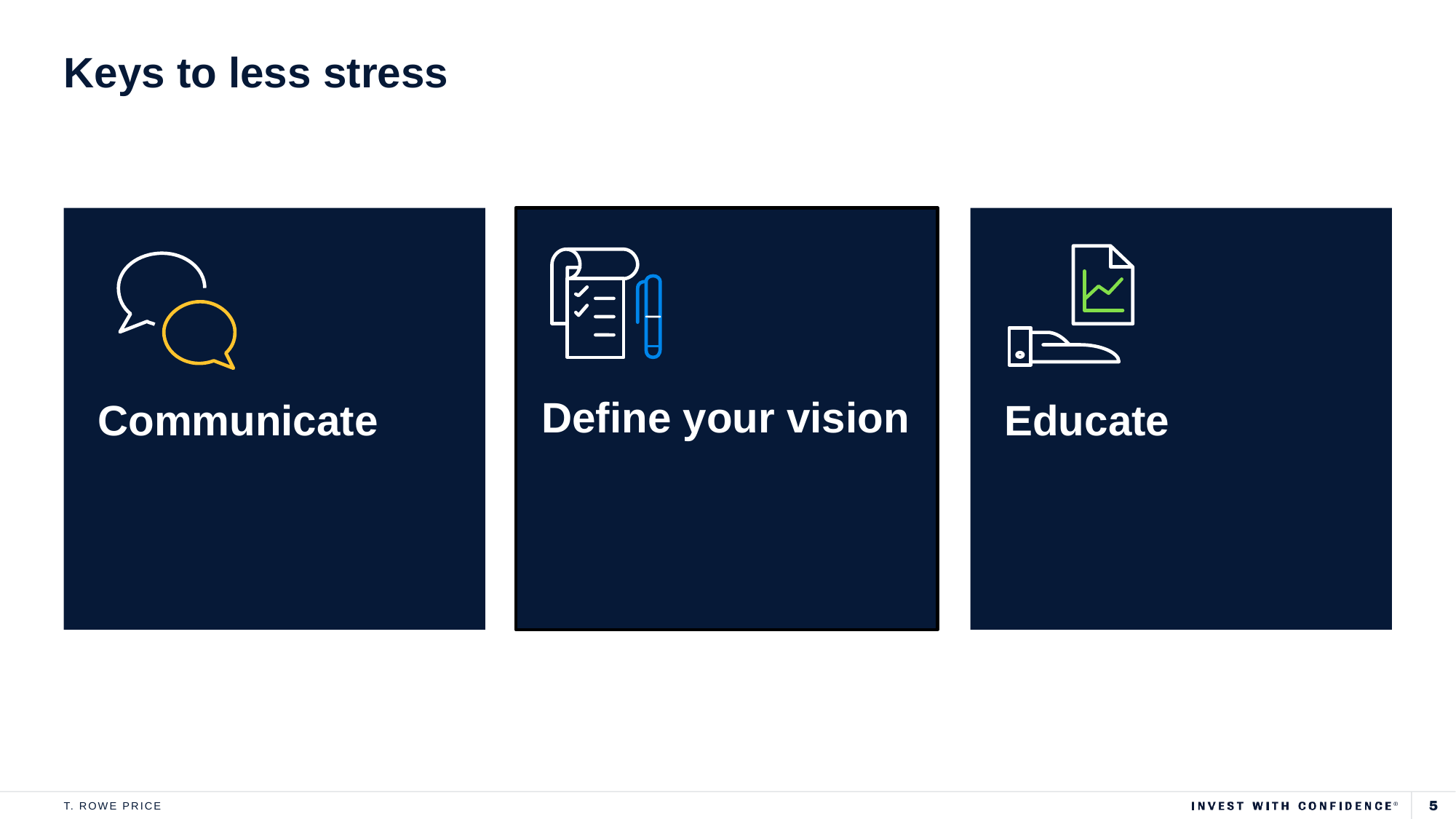

# Keys to less stress

Communicate
Define your vision
Educate

Why is it
so difficult to connect?